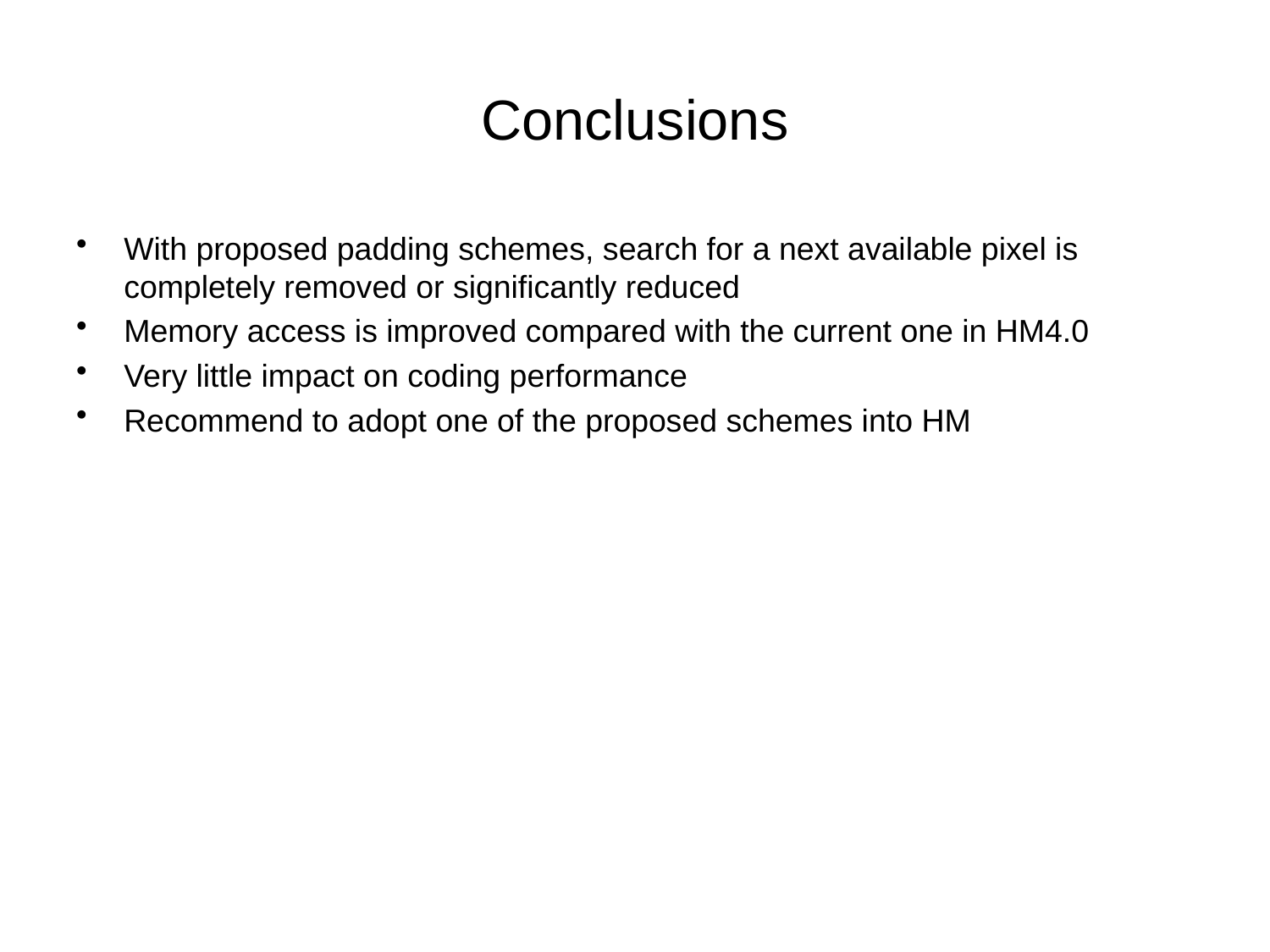

# Conclusions
With proposed padding schemes, search for a next available pixel is completely removed or significantly reduced
Memory access is improved compared with the current one in HM4.0
Very little impact on coding performance
Recommend to adopt one of the proposed schemes into HM